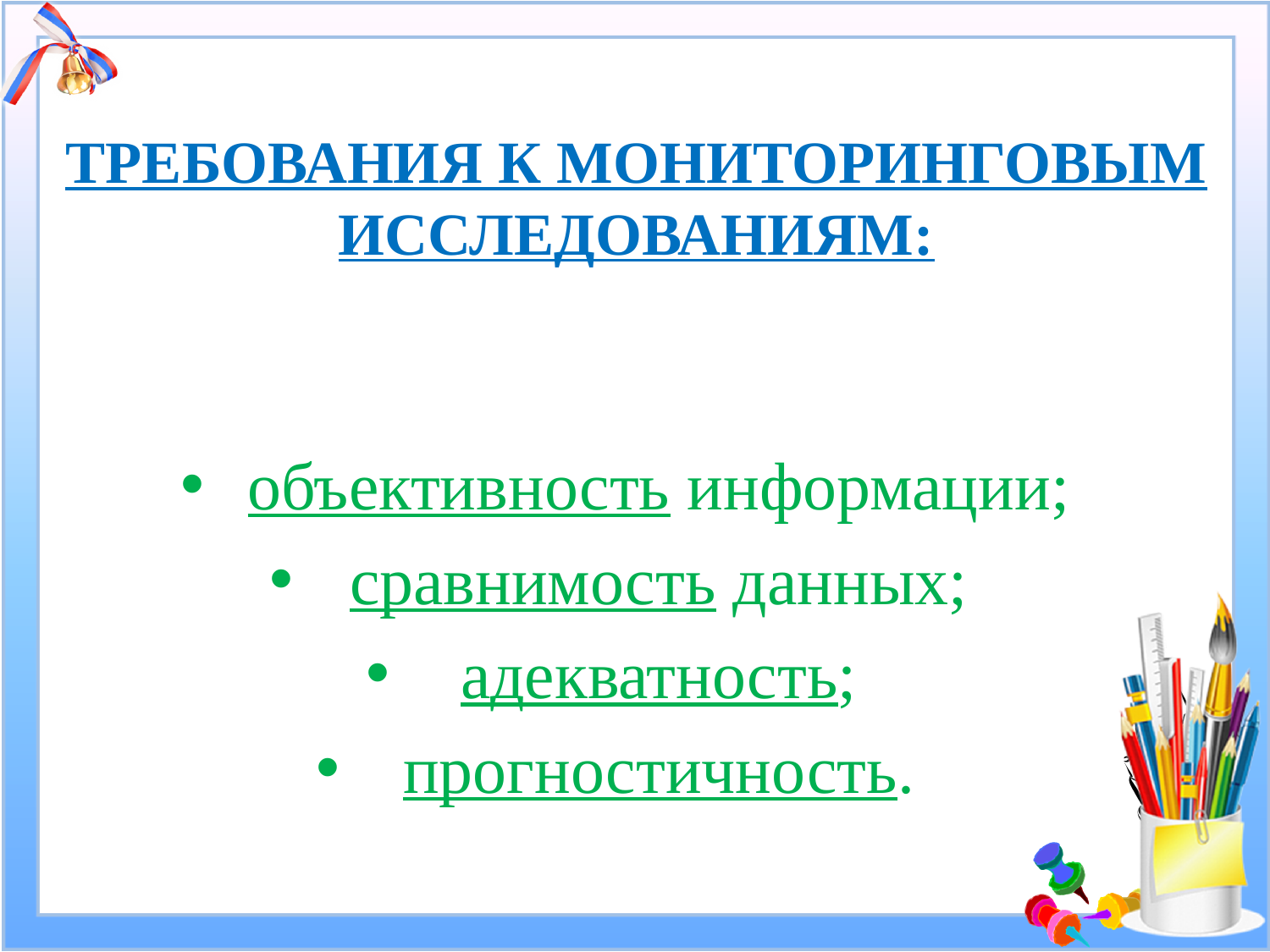

# Требования к мониторинговым исследованиям:
объективность информации;
сравнимость данных;
адекватность;
прогностичность.